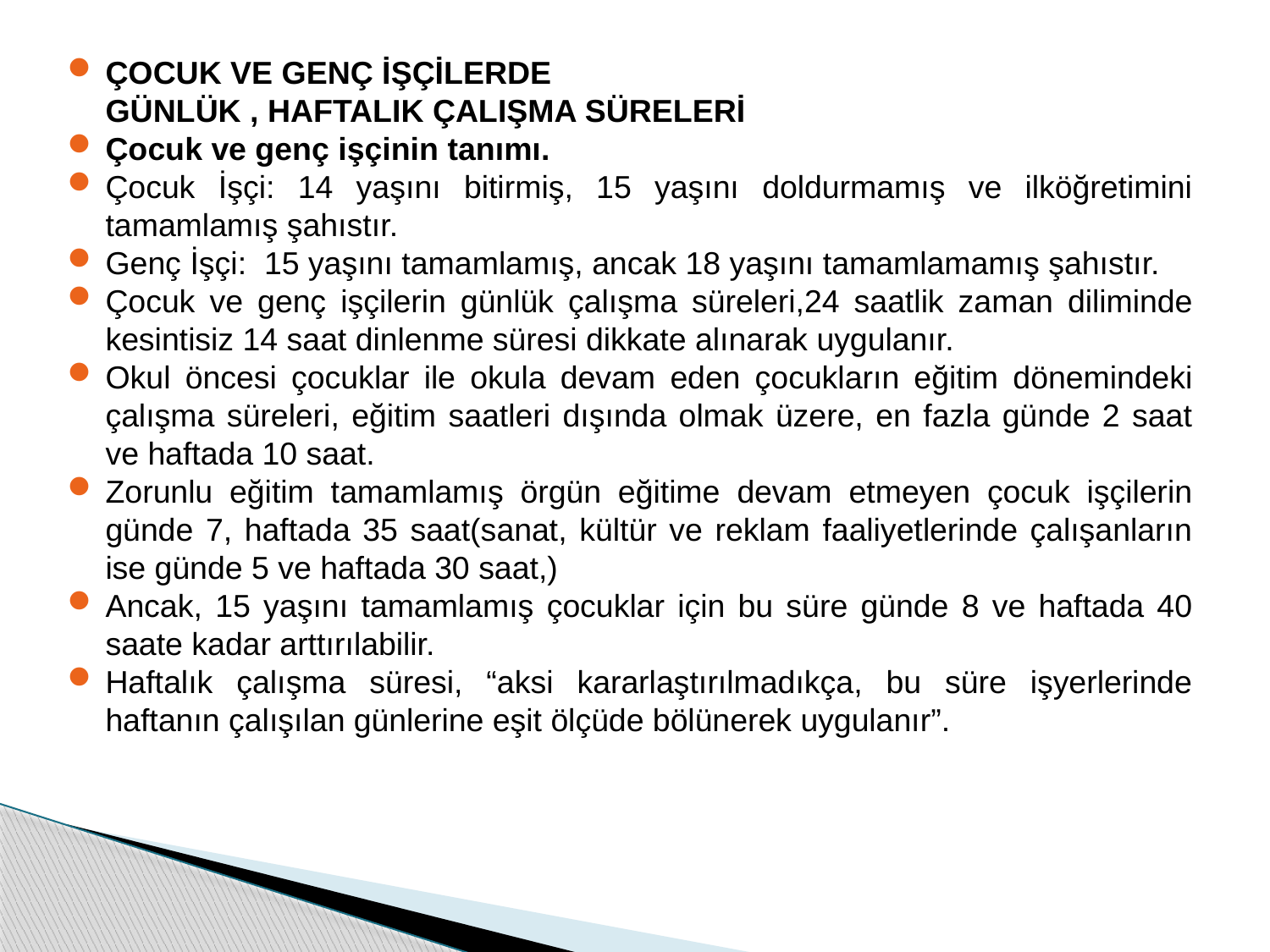

ÇOCUK VE GENÇ İŞÇİLERDE
GÜNLÜK , HAFTALIK ÇALIŞMA SÜRELERİ
Çocuk ve genç işçinin tanımı.
Çocuk İşçi: 14 yaşını bitirmiş, 15 yaşını doldurmamış ve ilköğretimini tamamlamış şahıstır.
Genç İşçi:  15 yaşını tamamlamış, ancak 18 yaşını tamamlamamış şahıstır.
Çocuk ve genç işçilerin günlük çalışma süreleri,24 saatlik zaman diliminde kesintisiz 14 saat dinlenme süresi dikkate alınarak uygulanır.
Okul öncesi çocuklar ile okula devam eden çocukların eğitim dönemindeki çalışma süreleri, eğitim saatleri dışında olmak üzere, en fazla günde 2 saat ve haftada 10 saat.
Zorunlu eğitim tamamlamış örgün eğitime devam etmeyen çocuk işçilerin günde 7, haftada 35 saat(sanat, kültür ve reklam faaliyetlerinde çalışanların ise günde 5 ve haftada 30 saat,)
Ancak, 15 yaşını tamamlamış çocuklar için bu süre günde 8 ve haftada 40 saate kadar arttırılabilir.
Haftalık çalışma süresi, “aksi kararlaştırılmadıkça, bu süre işyerlerinde haftanın çalışılan günlerine eşit ölçüde bölünerek uygulanır”.